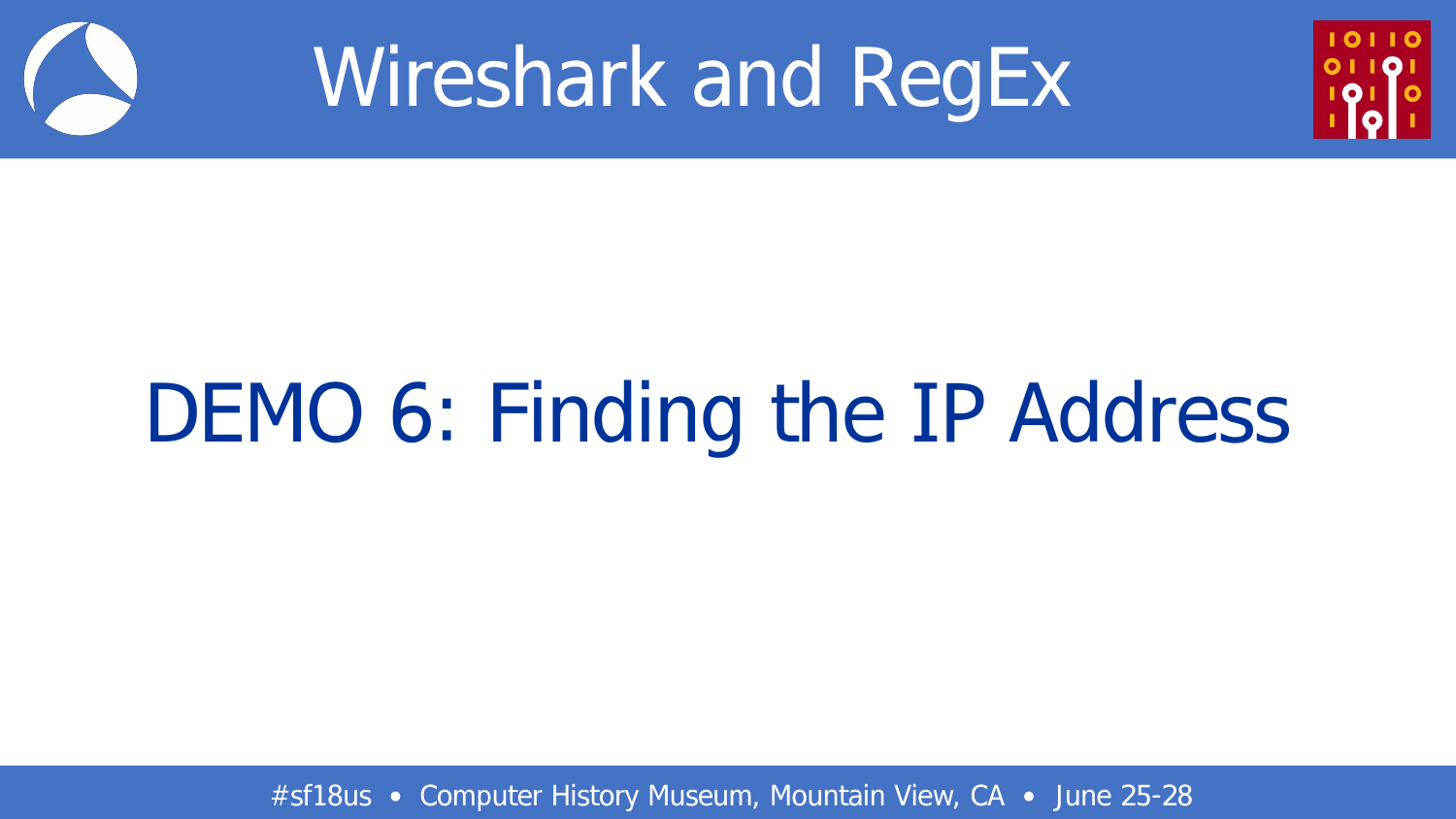

# Wireshark and RegEx

  DEMO 6: Finding the IP Address
This Photo by Unknown Author is licensed under CC BY-NC